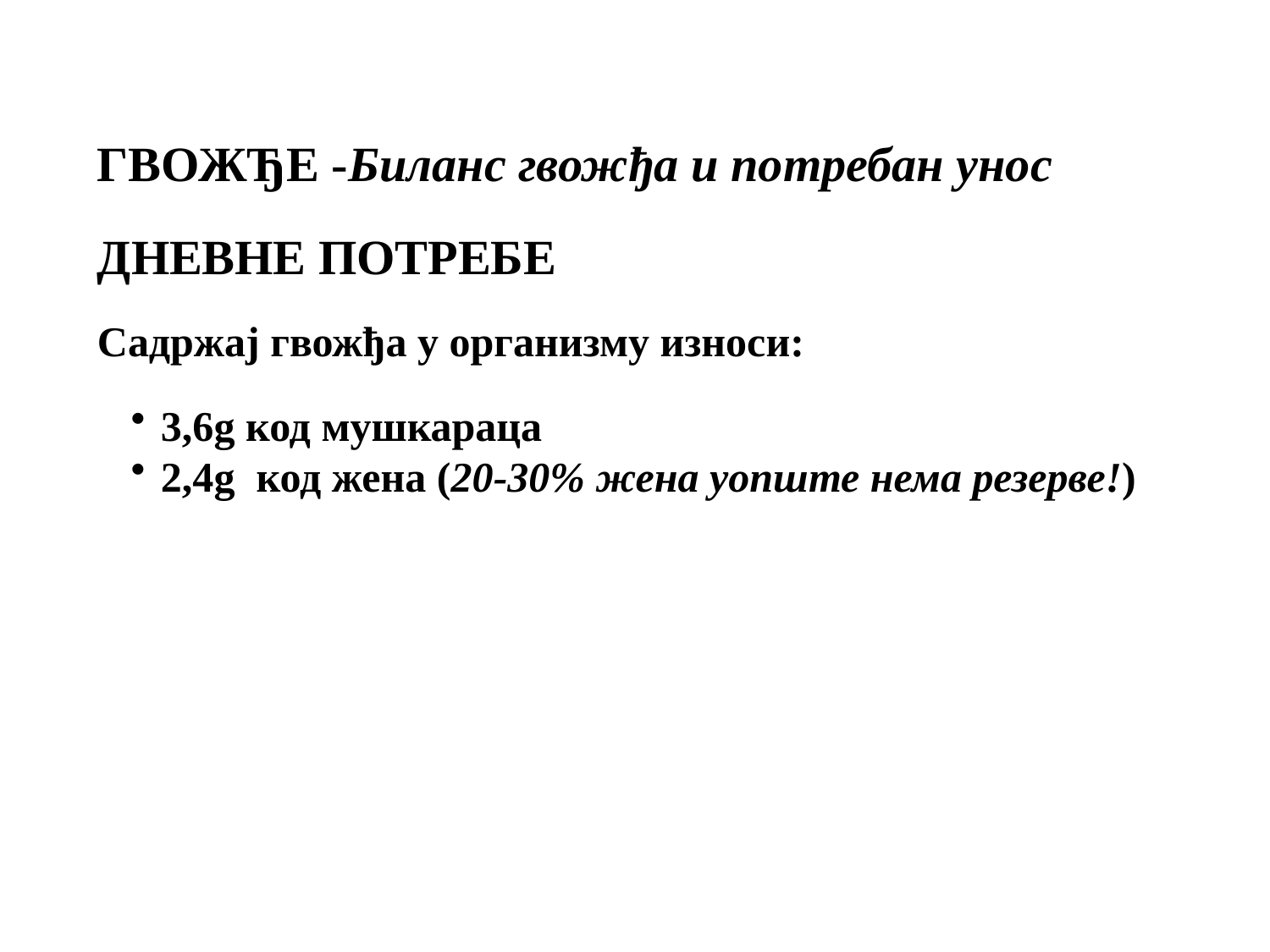

ГВОЖЂЕ -Биланс гвожђа и потребан унос

ДНЕВНЕ ПОТРЕБЕ

Садржај гвожђа у организму износи:

3,6g код мушкараца
2,4g  код жена (20-30% жена уопште нема резерве!)